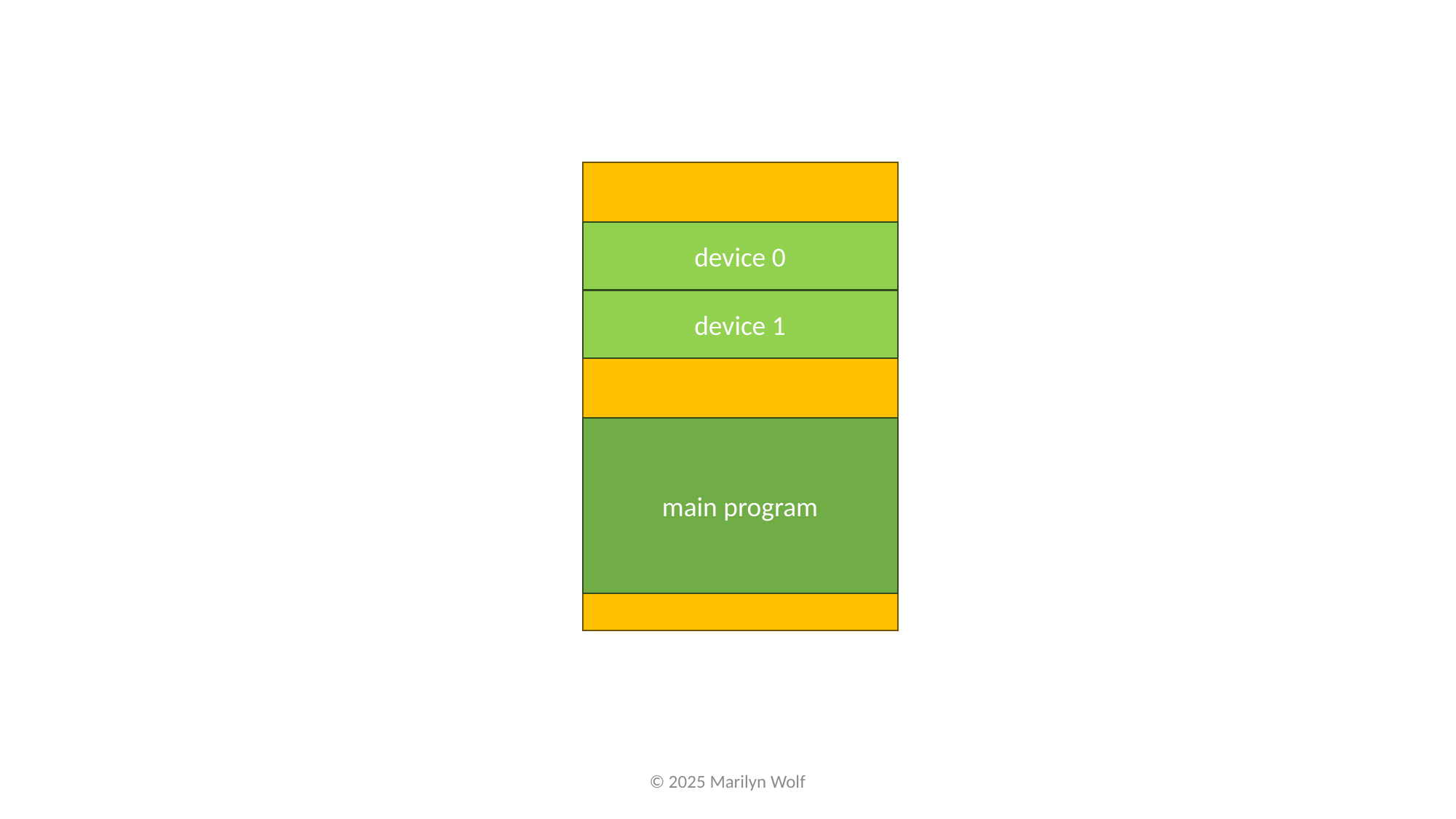

device 0
device 1
main program
© 2025 Marilyn Wolf